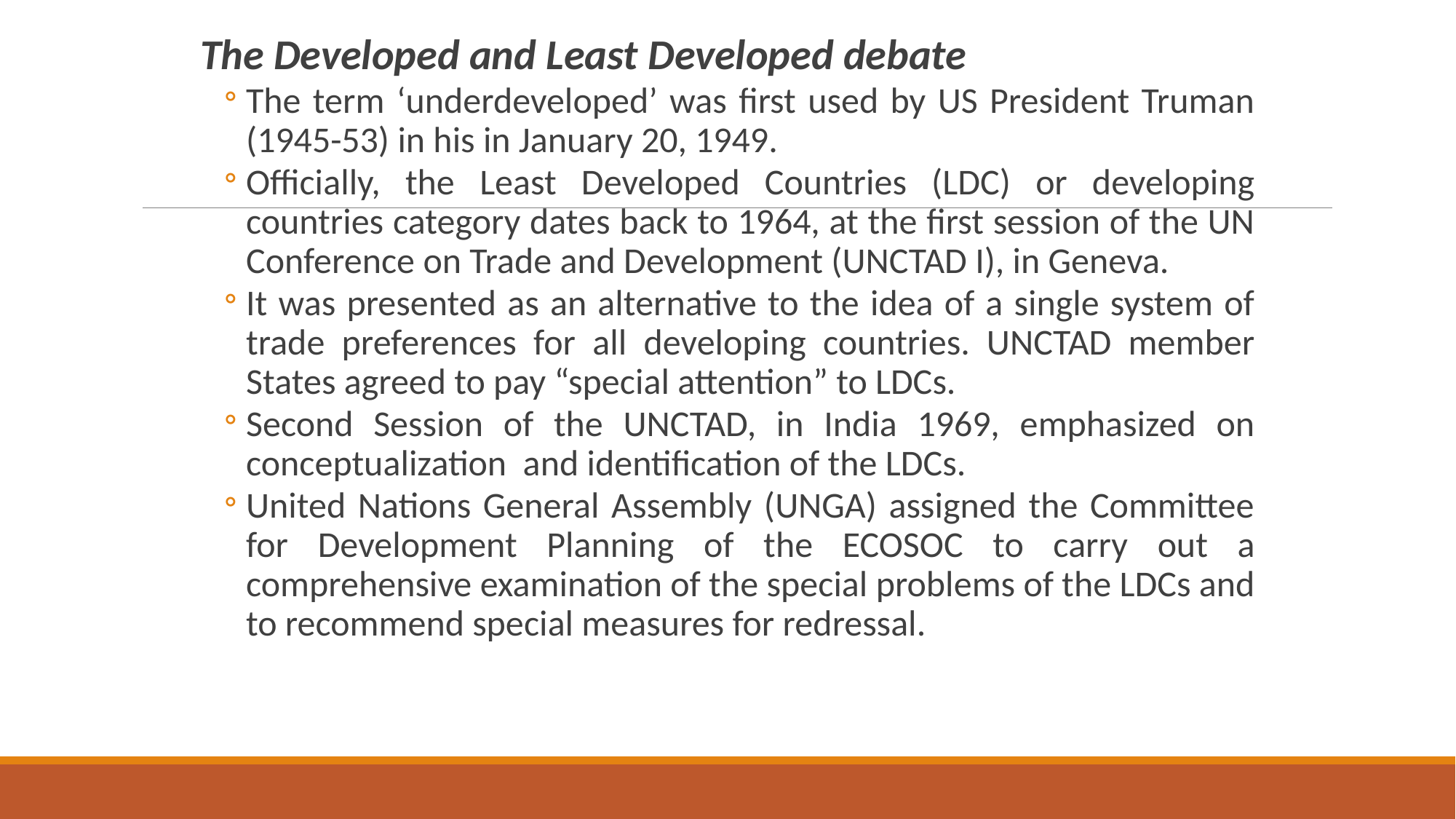

The Developed and Least Developed debate
The term ‘underdeveloped’ was first used by US President Truman (1945-53) in his in January 20, 1949.
Officially, the Least Developed Countries (LDC) or developing countries category dates back to 1964, at the first session of the UN Conference on Trade and Development (UNCTAD I), in Geneva.
It was presented as an alternative to the idea of a single system of trade preferences for all developing countries. UNCTAD member States agreed to pay “special attention” to LDCs.
Second Session of the UNCTAD, in India 1969, emphasized on conceptualization  and identification of the LDCs.
United Nations General Assembly (UNGA) assigned the Committee for Development Planning of the ECOSOC to carry out a comprehensive examination of the special problems of the LDCs and to recommend special measures for redressal.